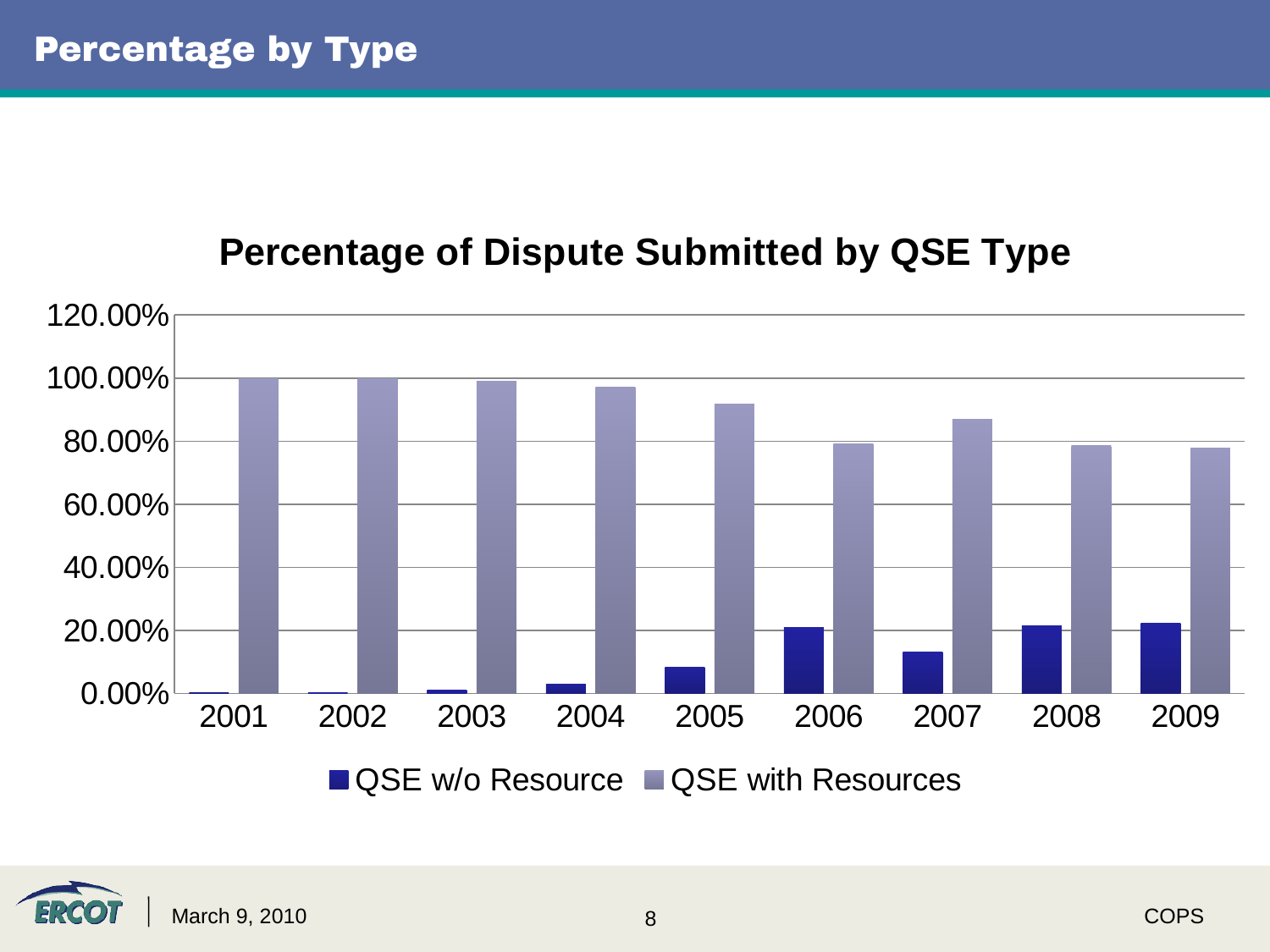

# Percentage by Type

### Chart: Percentage of Dispute Submitted by QSE Type

| Category | QSE w/o Resource | QSE with Resources |
|---|---|---|
| 2001 | 0.0029735355337496285 | 0.99702646446625 |
| 2002 | 0.0012231347195526818 | 0.9987768652804474 |
| 2003 | 0.011244668476153548 | 0.9887553315238466 |
| 2004 | 0.03019991492981712 | 0.9698000850701832 |
| 2005 | 0.08199356913183288 | 0.9180064308681672 |
| 2006 | 0.20859713428857046 | 0.7914028657114293 |
| 2007 | 0.1313400961025094 | 0.868659903897491 |
| 2008 | 0.21512385919165583 | 0.7848761408083439 |
| 2009 | 0.22162162162162152 | 0.7783783783783789 |
March 9, 2010
COPS